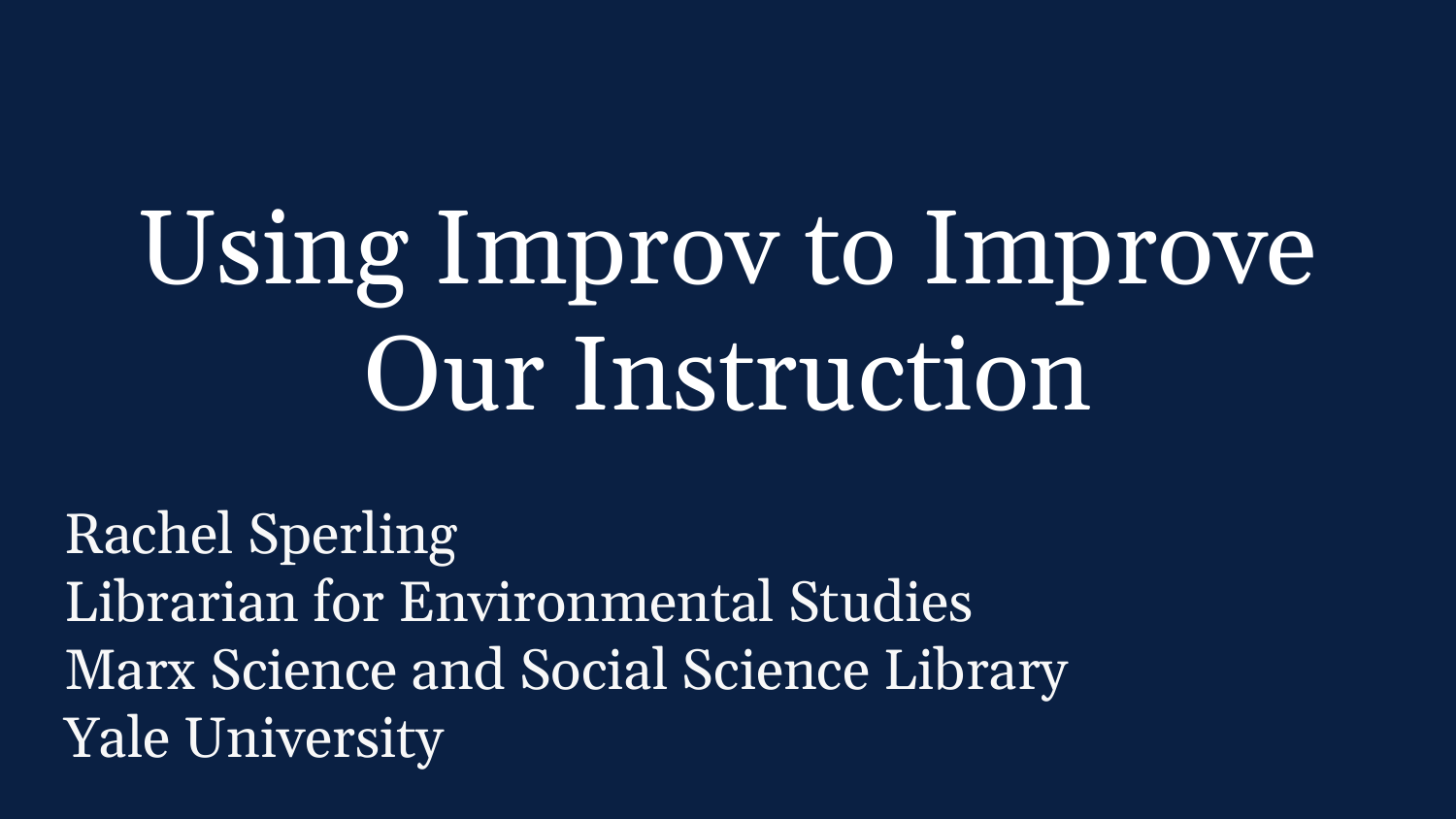

# Using Improv to Improve Our Instruction
Rachel Sperling
Librarian for Environmental Studies
Marx Science and Social Science Library
Yale University